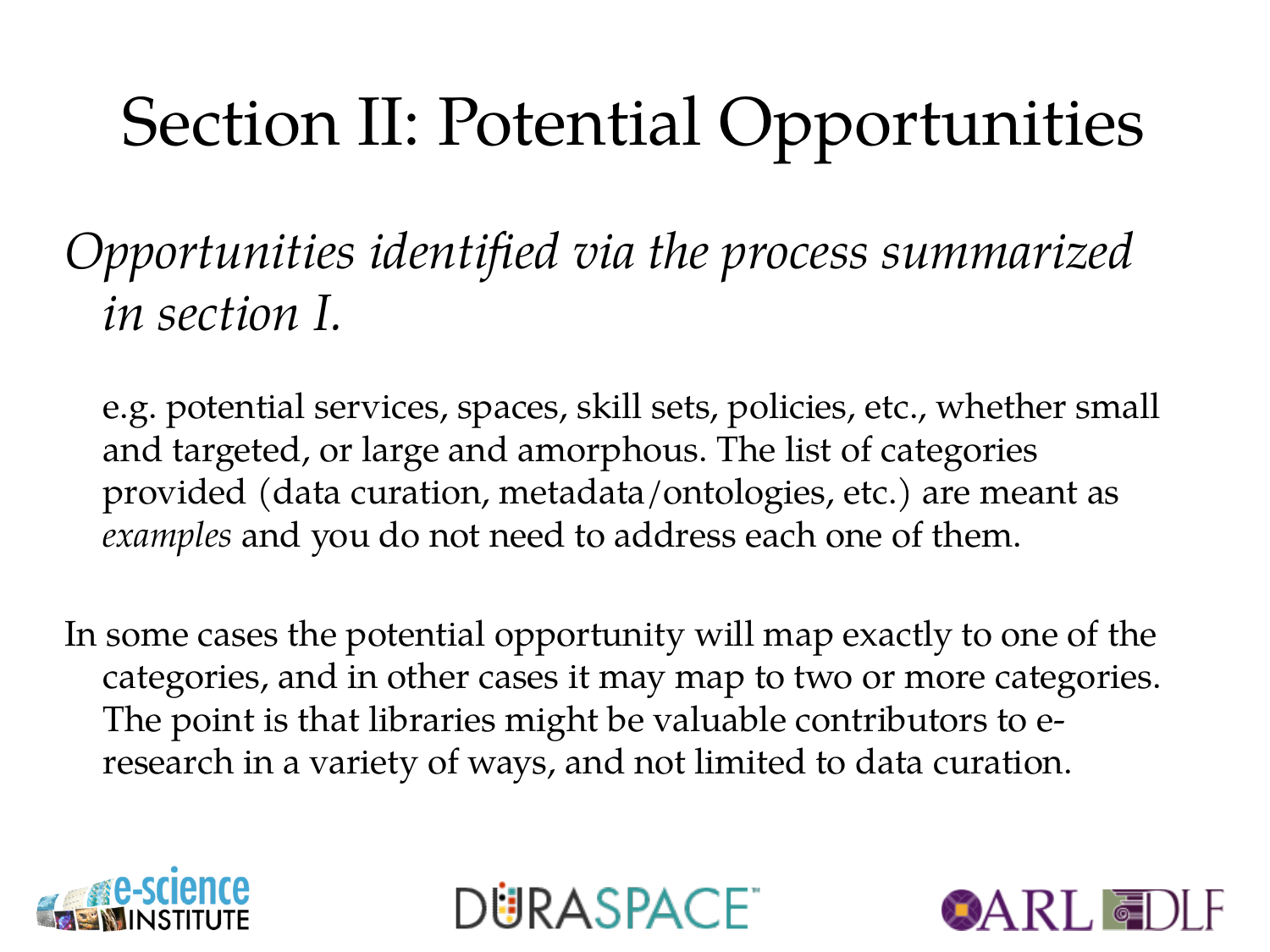

# Section II: Potential Opportunities
Opportunities identified via the process summarized in section I.

	e.g. potential services, spaces, skill sets, policies, etc., whether small and targeted, or large and amorphous. The list of categories provided (data curation, metadata/ontologies, etc.) are meant as examples and you do not need to address each one of them.

In some cases the potential opportunity will map exactly to one of the categories, and in other cases it may map to two or more categories. The point is that libraries might be valuable contributors to e-research in a variety of ways, and not limited to data curation.